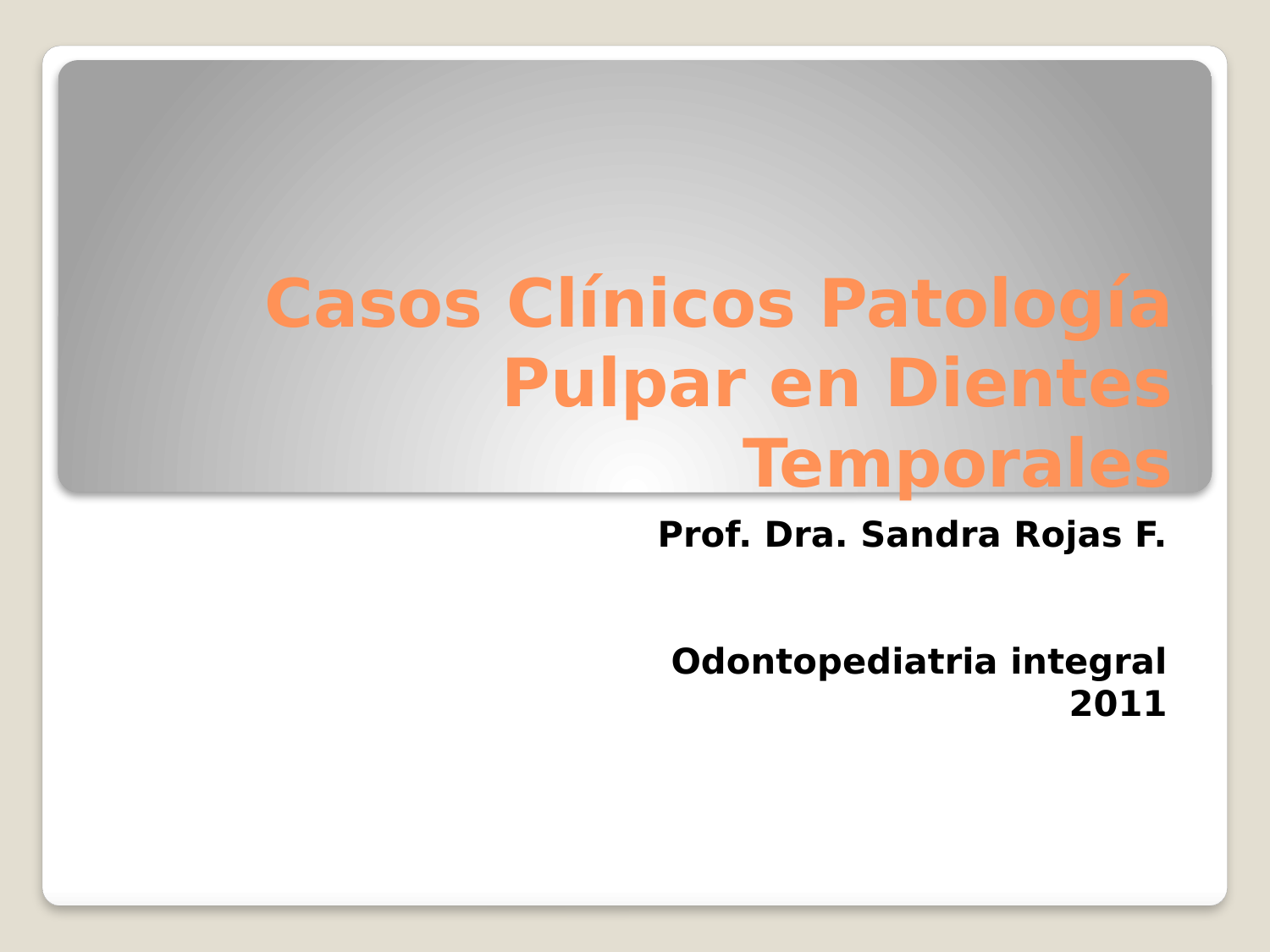

# Casos Clínicos Patología Pulpar en Dientes Temporales
Prof. Dra. Sandra Rojas F.

Odontopediatria integral
2011